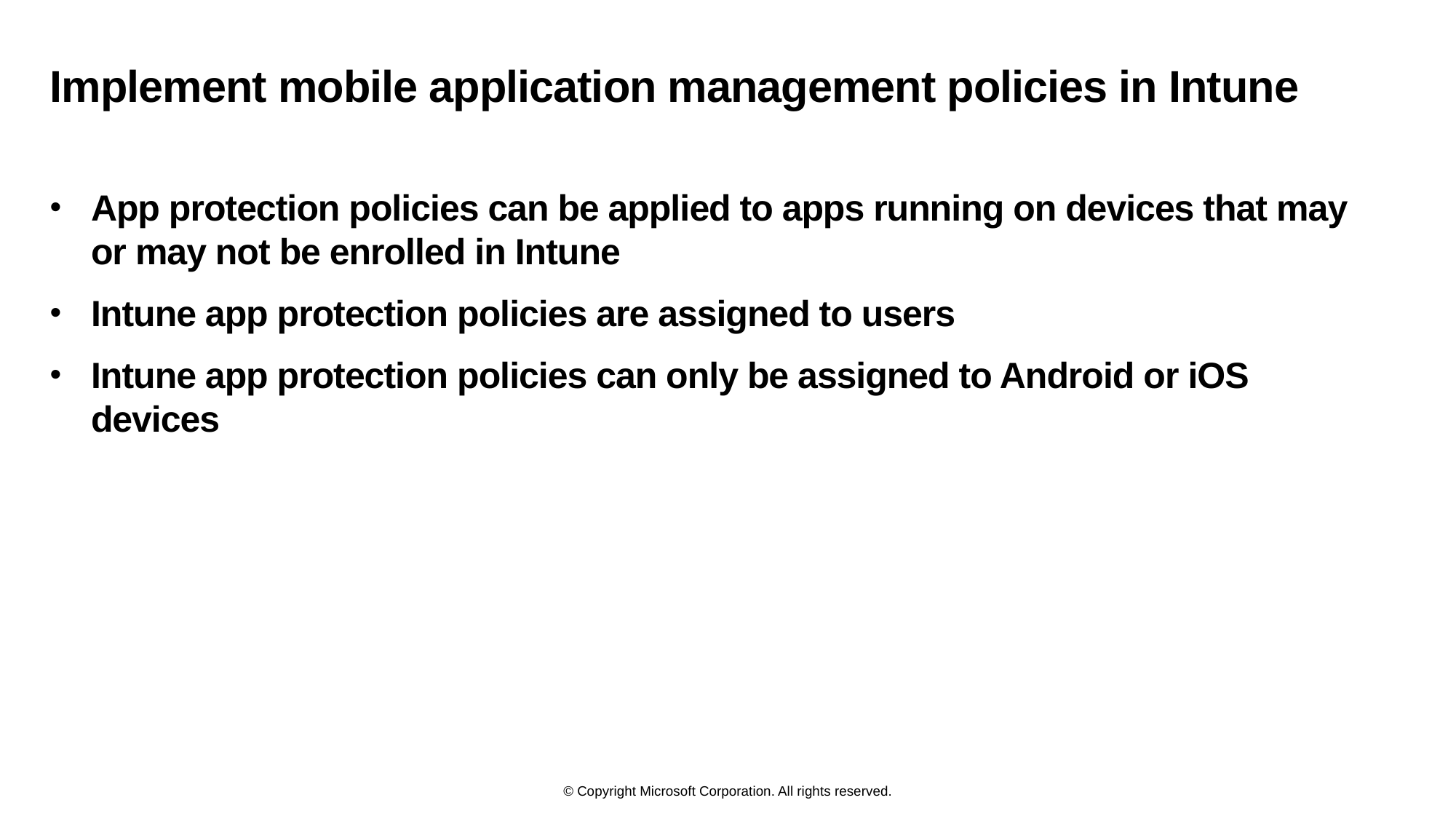

# Implement mobile application management policies in Intune
App protection policies can be applied to apps running on devices that may or may not be enrolled in Intune
Intune app protection policies are assigned to users
Intune app protection policies can only be assigned to Android or iOS devices